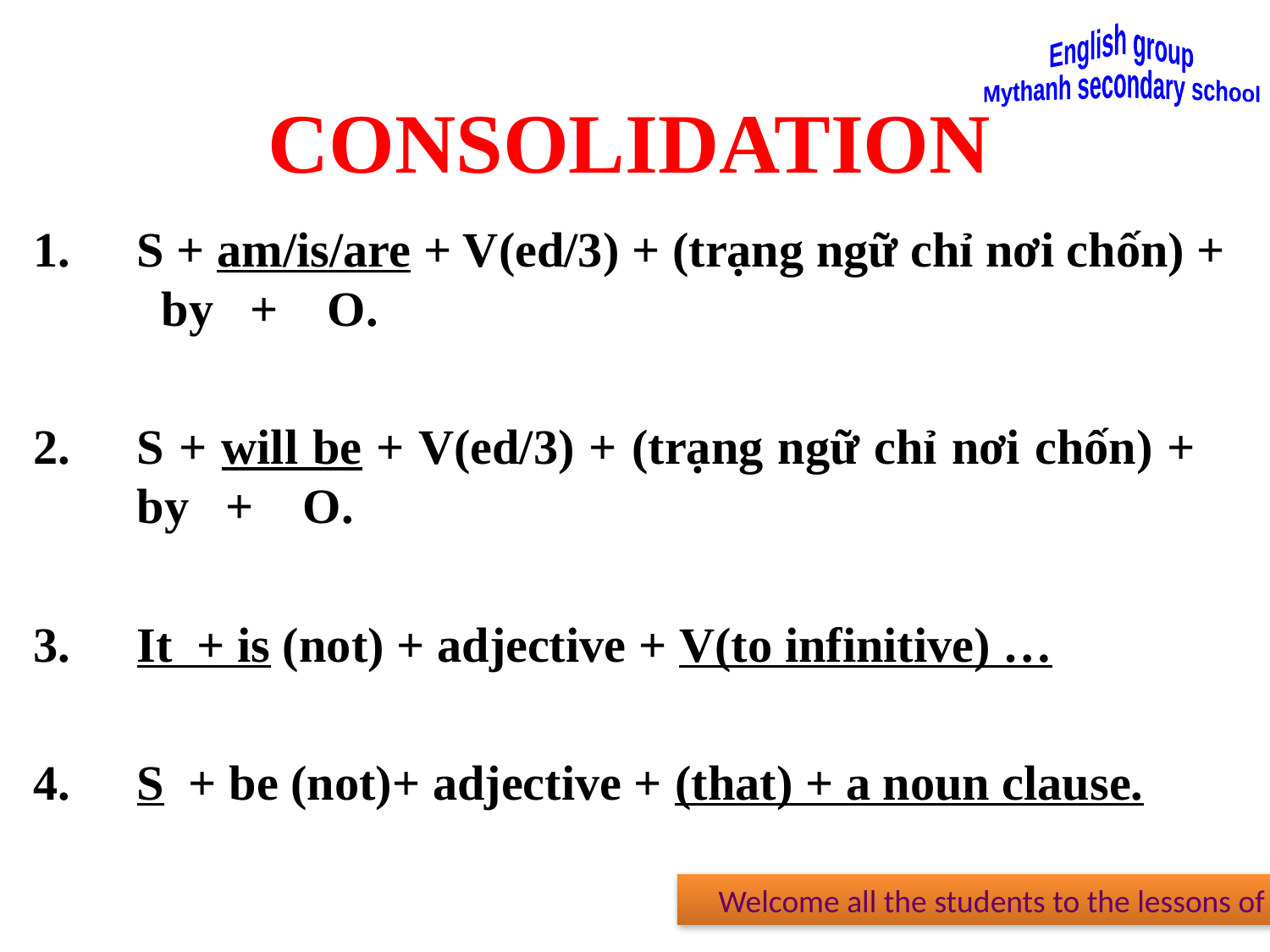

English group
Mythanh secondary school
CONSOLIDATION
S + am/is/are + V(ed/3) + (trạng ngữ chỉ nơi chốn) +   by   +    O.

S + will be + V(ed/3) + (trạng ngữ chỉ nơi chốn) +   by   +    O.

It  + is (not) + adjective + V(to infinitive) …

S  + be (not)+ adjective + (that) + a noun clause.
    Welcome all the students to the lessons of English group - My Thanh Secondary school.